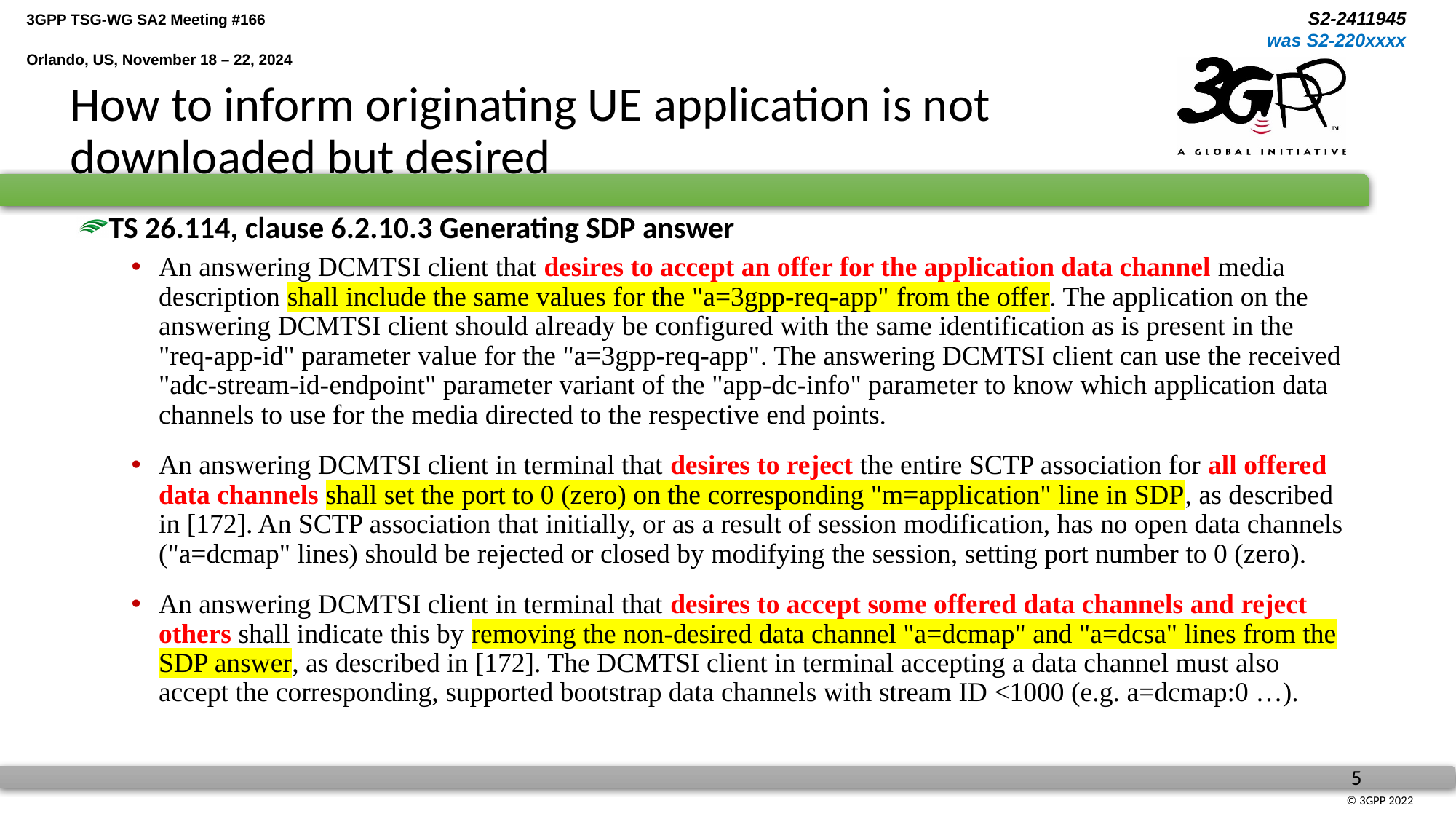

# How to inform originating UE application is not downloaded but desired
TS 26.114, clause 6.2.10.3 Generating SDP answer
An answering DCMTSI client that desires to accept an offer for the application data channel media description shall include the same values for the "a=3gpp-req-app" from the offer. The application on the answering DCMTSI client should already be configured with the same identification as is present in the "req-app-id" parameter value for the "a=3gpp-req-app". The answering DCMTSI client can use the received "adc-stream-id-endpoint" parameter variant of the "app-dc-info" parameter to know which application data channels to use for the media directed to the respective end points.
An answering DCMTSI client in terminal that desires to reject the entire SCTP association for all offered data channels shall set the port to 0 (zero) on the corresponding "m=application" line in SDP, as described in [172]. An SCTP association that initially, or as a result of session modification, has no open data channels ("a=dcmap" lines) should be rejected or closed by modifying the session, setting port number to 0 (zero).
An answering DCMTSI client in terminal that desires to accept some offered data channels and reject others shall indicate this by removing the non-desired data channel "a=dcmap" and "a=dcsa" lines from the SDP answer, as described in [172]. The DCMTSI client in terminal accepting a data channel must also accept the corresponding, supported bootstrap data channels with stream ID <1000 (e.g. a=dcmap:0 …).